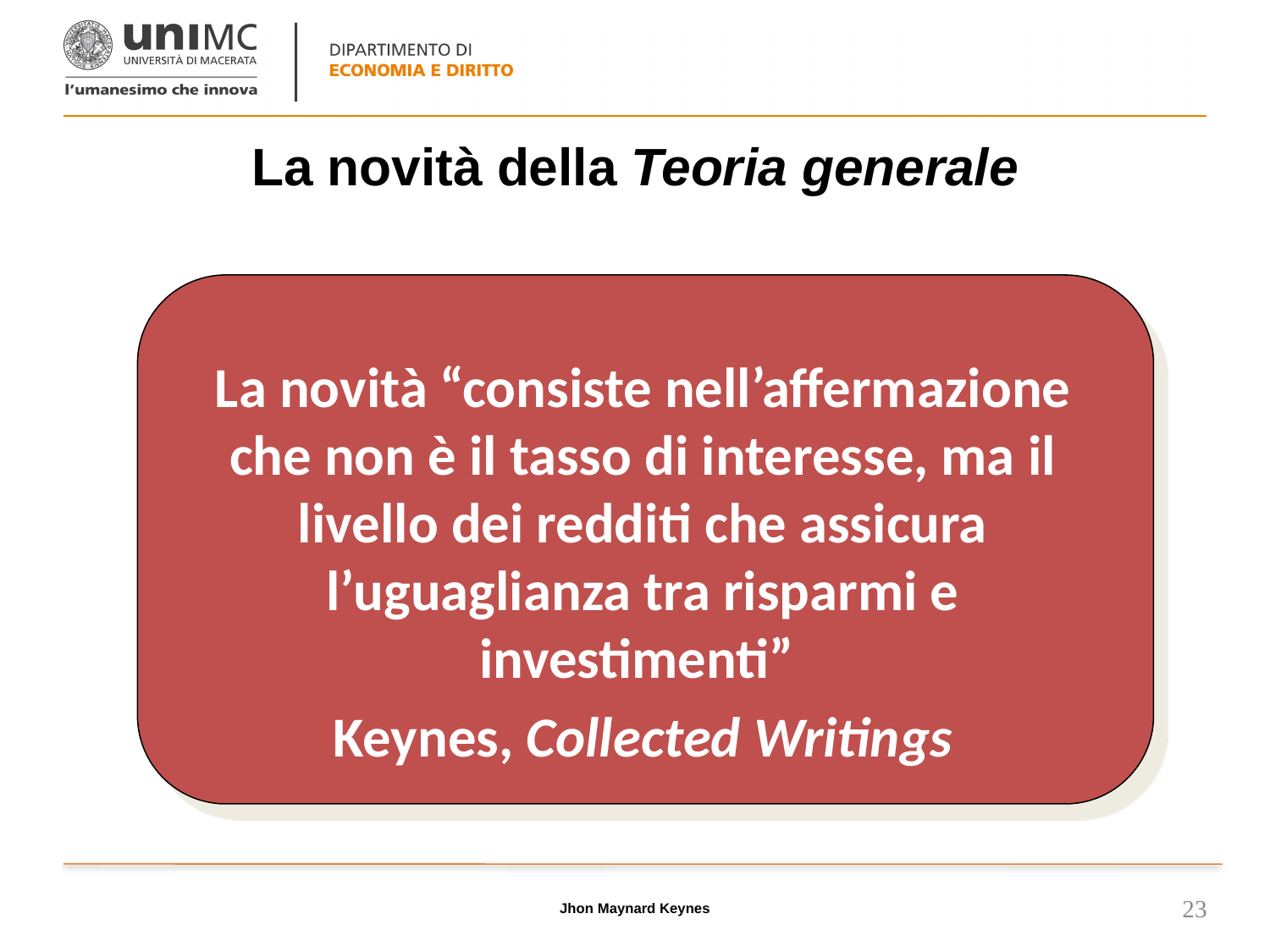

# La novità della Teoria generale

La novità “consiste nell’affermazione che non è il tasso di interesse, ma il livello dei redditi che assicura l’uguaglianza tra risparmi e investimenti”
Keynes, Collected Writings

Jhon Maynard Keynes
23